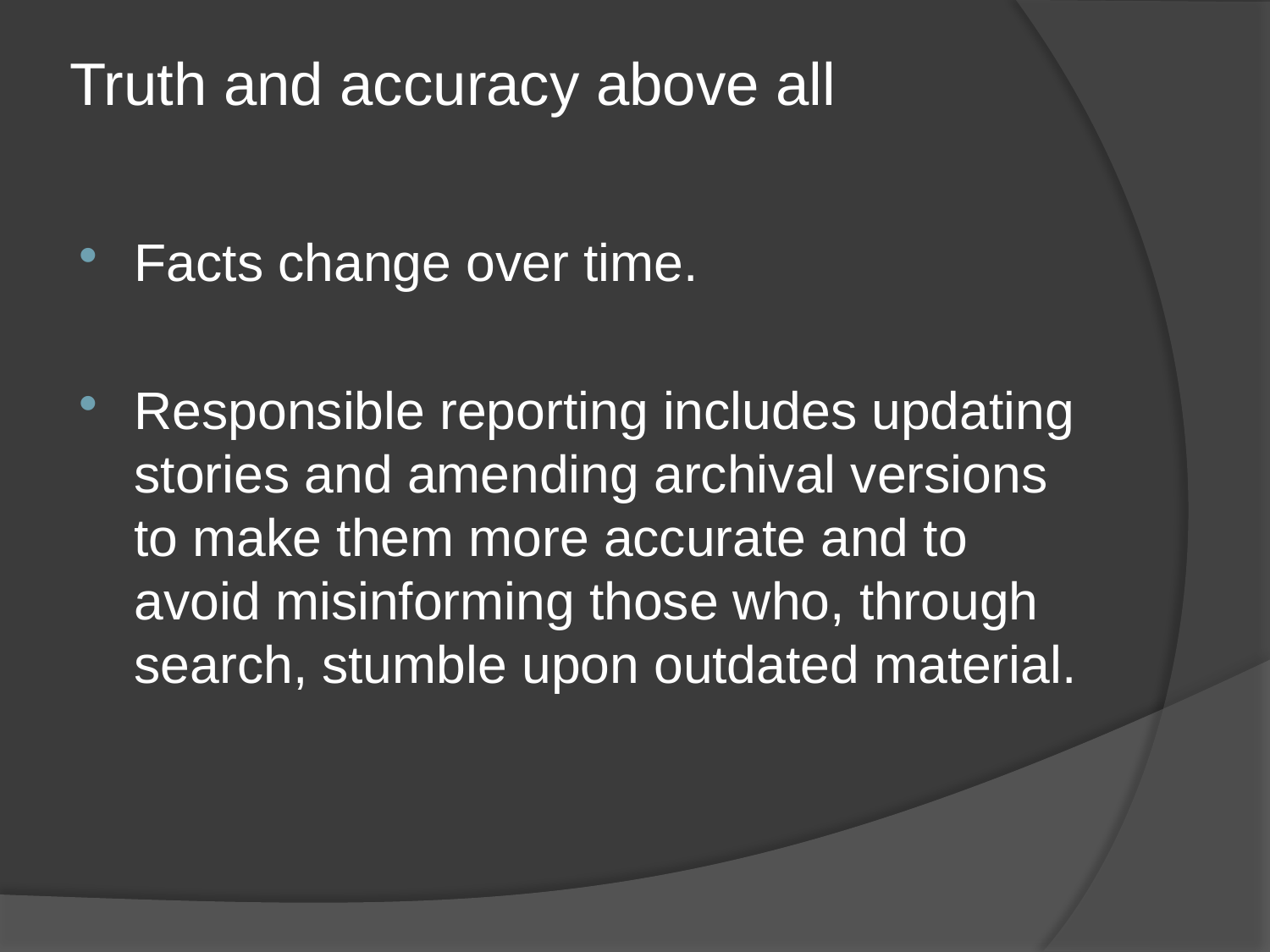

# Truth and accuracy above all
Facts change over time.

Responsible reporting includes updating stories and amending archival versions to make them more accurate and to avoid misinforming those who, through search, stumble upon outdated material.